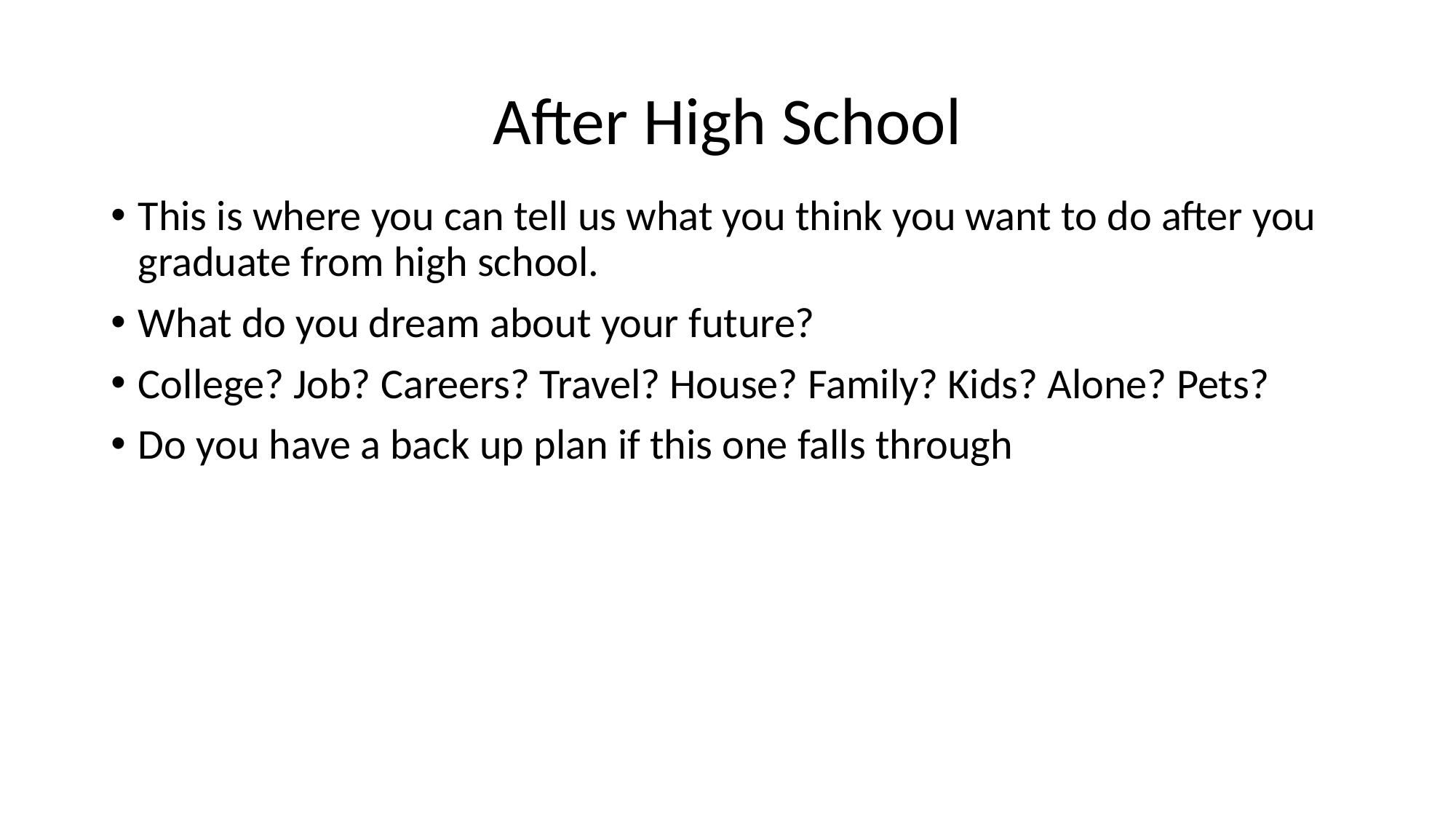

# After High School
This is where you can tell us what you think you want to do after you graduate from high school.
What do you dream about your future?
College? Job? Careers? Travel? House? Family? Kids? Alone? Pets?
Do you have a back up plan if this one falls through